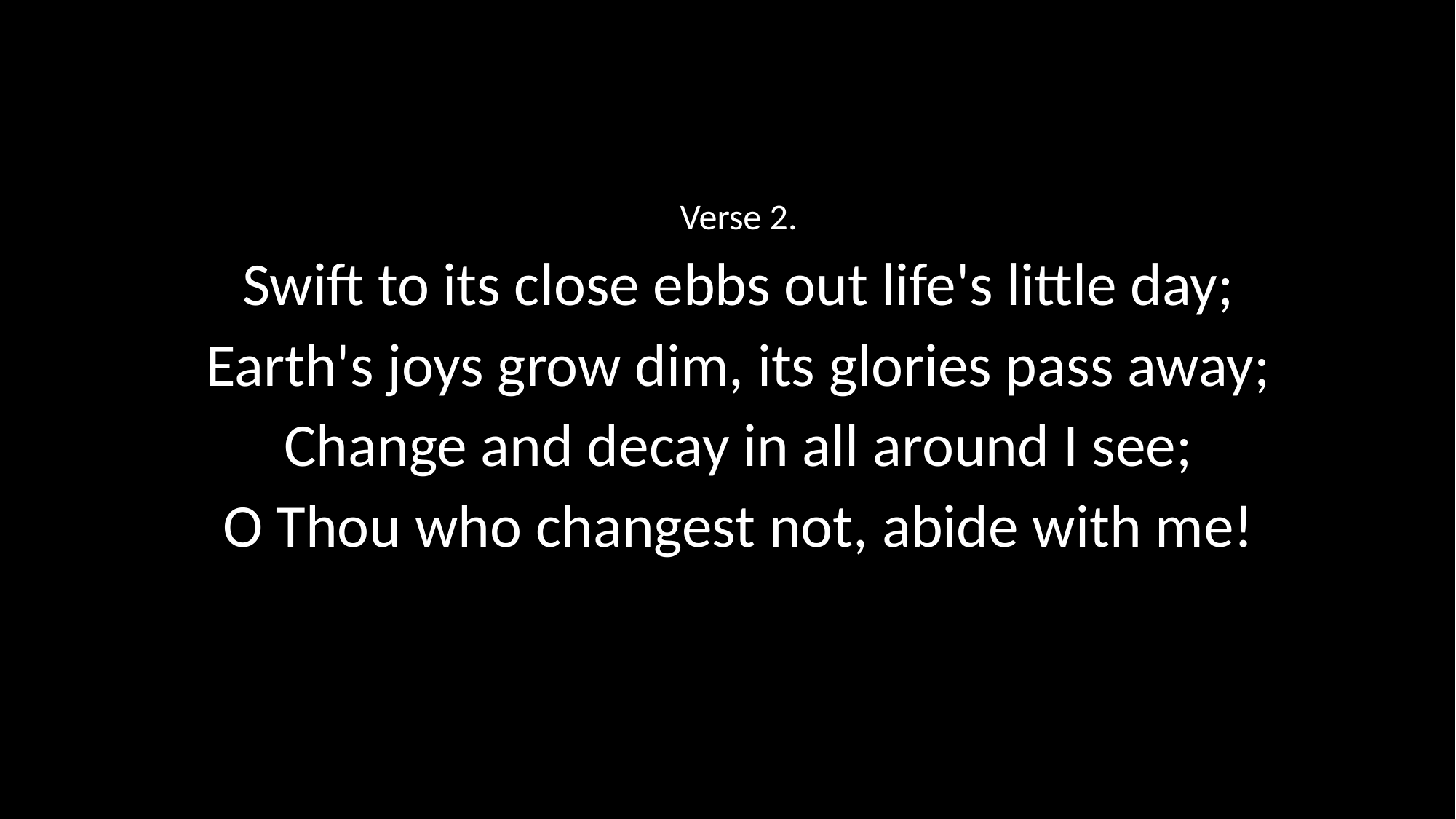

Verse 2.
Swift to its close ebbs out life's little day;
Earth's joys grow dim, its glories pass away;
Change and decay in all around I see;
O Thou who changest not, abide with me!